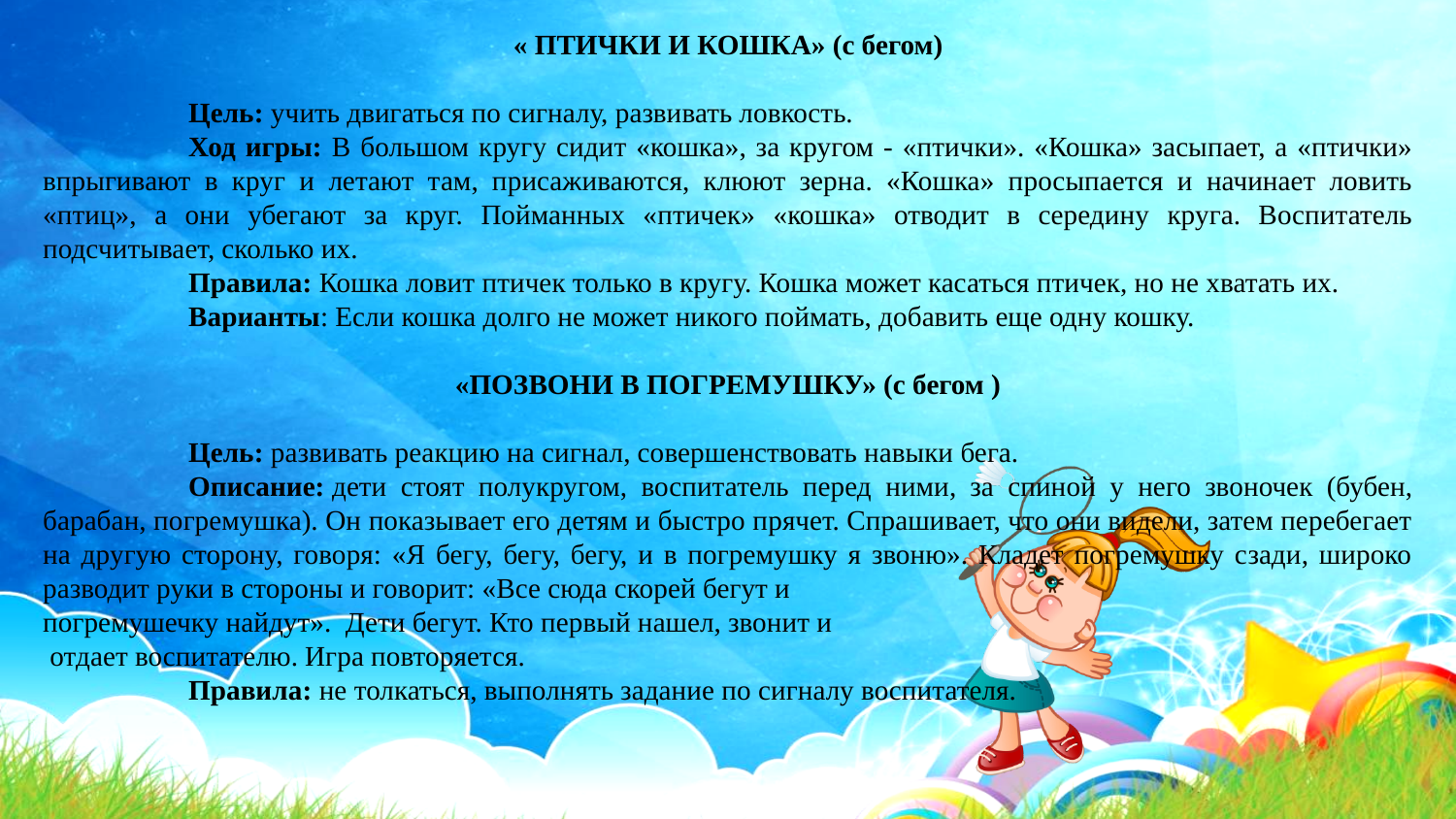

« ПТИЧКИ И КОШКА» (с бегом)

	Цель: учить двигаться по сигналу, развивать ловкость.
	Ход игры: В большом кругу сидит «кошка», за кругом - «птички». «Кошка» засыпает, а «птички» впрыгивают в круг и летают там, присаживаются, клюют зерна. «Кошка» просыпается и начинает ловить «птиц», а они убегают за круг. Пойманных «птичек» «кошка» отводит в середину круга. Воспитатель подсчитывает, сколько их.
	Правила: Кошка ловит птичек только в кругу. Кошка может касаться птичек, но не хватать их.
	Варианты: Если кошка долго не может никого поймать, добавить еще одну кошку.

«ПОЗВОНИ В ПОГРЕМУШКУ» (с бегом )

	Цель: развивать реакцию на сигнал, совершенствовать навыки бега.
	Описание: дети стоят полукругом, воспитатель перед ними, за спиной у него звоночек (бубен, барабан, погремушка). Он показывает его детям и быстро прячет. Спрашивает, что они видели, затем перебегает на другую сторону, говоря: «Я бегу, бегу, бегу, и в погремушку я звоню». Кладет погремушку сзади, широко разводит руки в стороны и говорит: «Все сюда скорей бегут и
погремушечку найдут».  Дети бегут. Кто первый нашел, звонит и
 отдает воспитателю. Игра повторяется.
	Правила: не толкаться, выполнять задание по сигналу воспитателя.